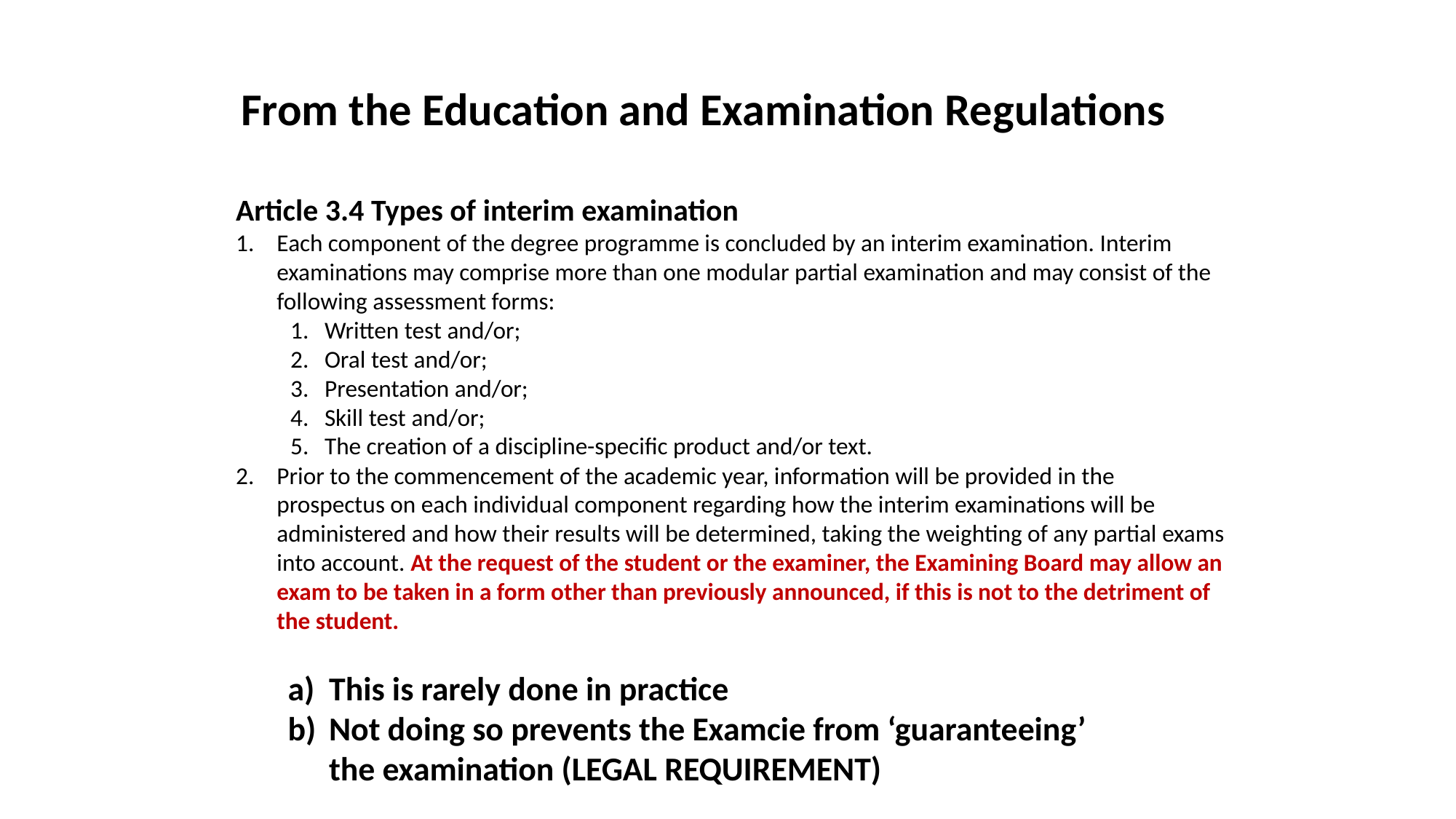

From the Education and Examination Regulations
Article 3.4 Types of interim examination
Each component of the degree programme is concluded by an interim examination. Interim examinations may comprise more than one modular partial examination and may consist of the following assessment forms:
Written test and/or;
Oral test and/or;
Presentation and/or;
Skill test and/or;
The creation of a discipline-specific product and/or text.
Prior to the commencement of the academic year, information will be provided in the
prospectus on each individual component regarding how the interim examinations will be administered and how their results will be determined, taking the weighting of any partial exams into account. At the request of the student or the examiner, the Examining Board may allow an exam to be taken in a form other than previously announced, if this is not to the detriment of the student.
This is rarely done in practice
Not doing so prevents the Examcie from ‘guaranteeing’
the examination (LEGAL REQUIREMENT)